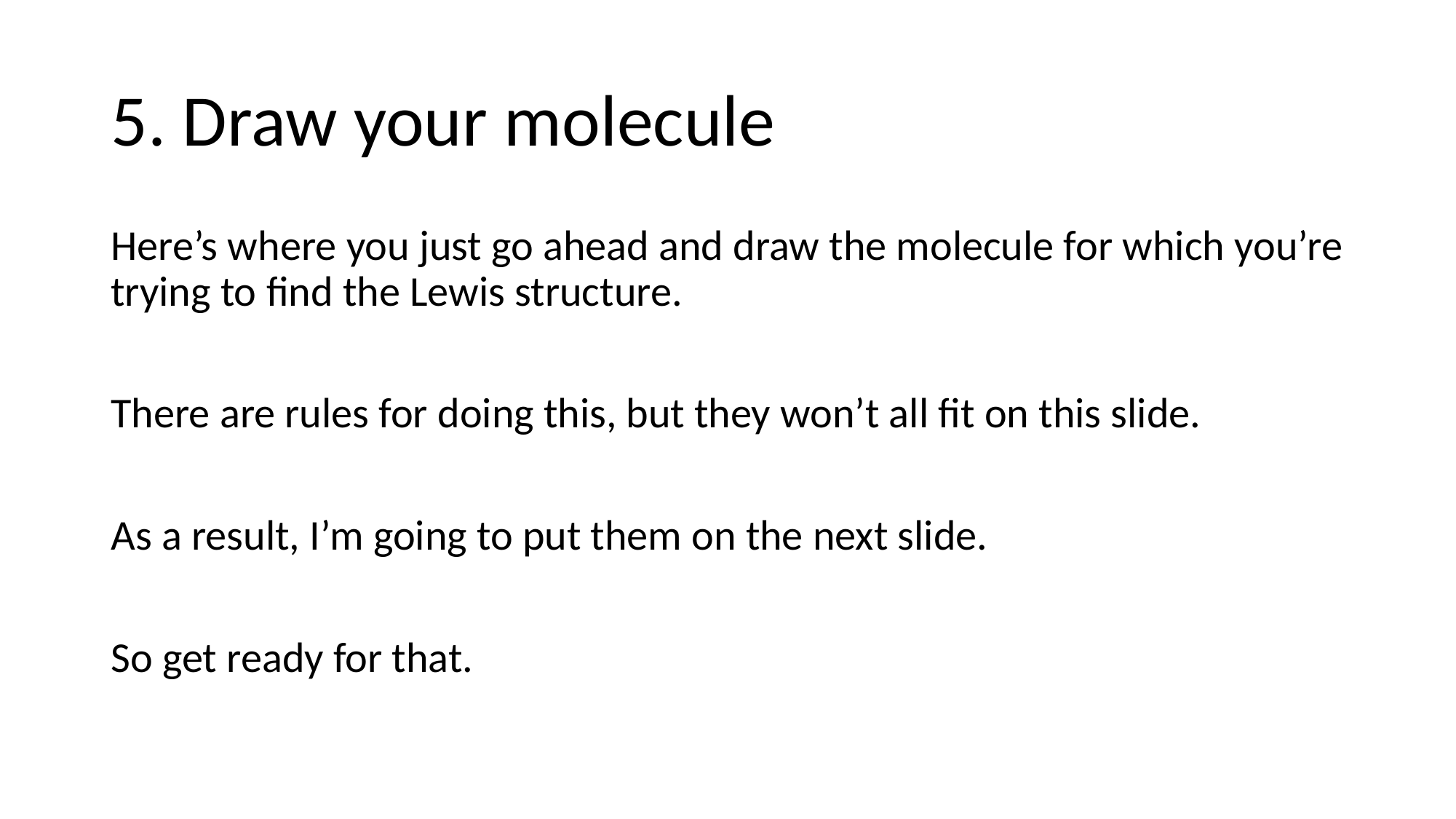

# 5. Draw your molecule
Here’s where you just go ahead and draw the molecule for which you’re trying to find the Lewis structure.

There are rules for doing this, but they won’t all fit on this slide.

As a result, I’m going to put them on the next slide.

So get ready for that.